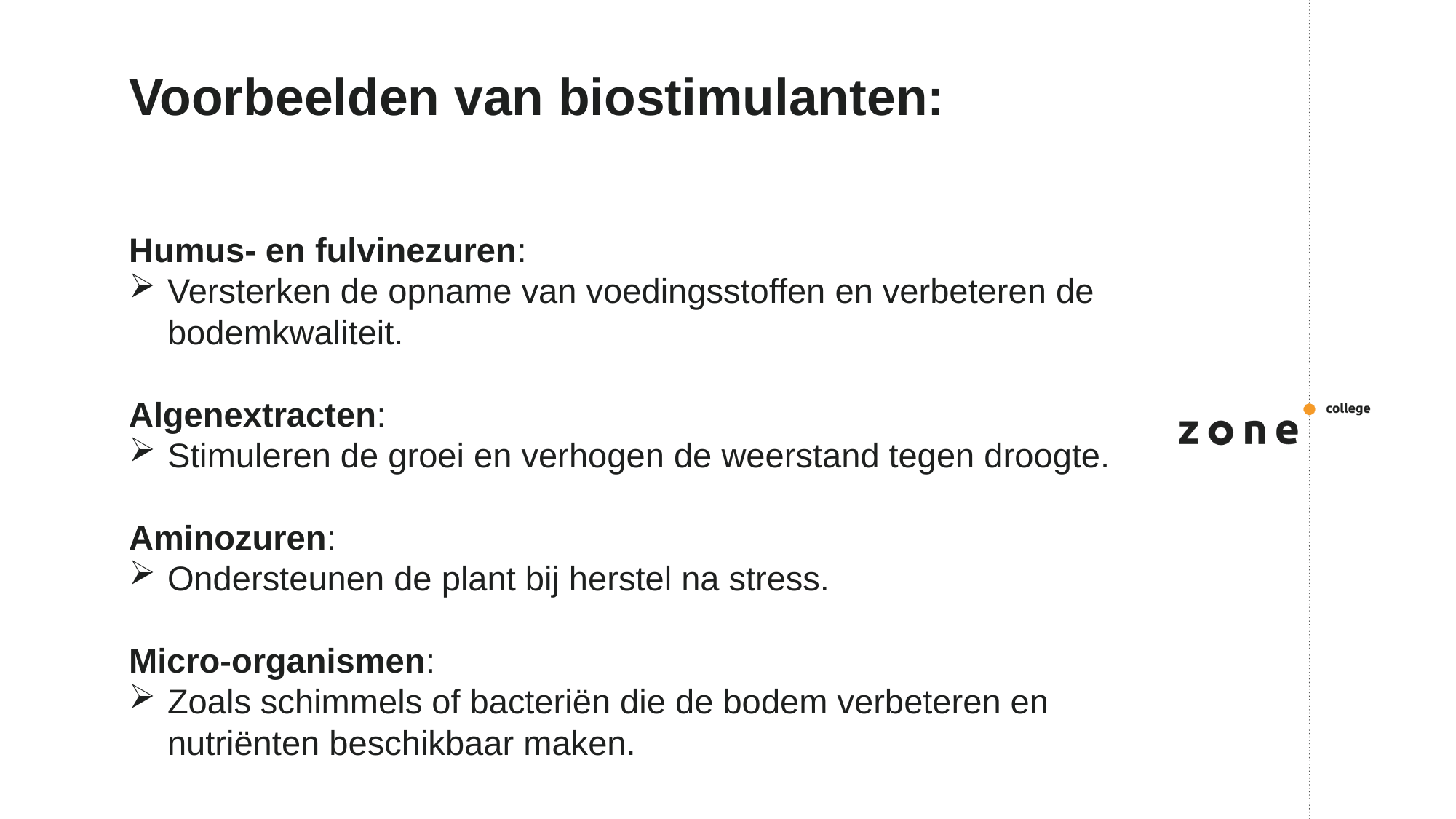

# Voorbeelden van biostimulanten:
Humus- en fulvinezuren:
Versterken de opname van voedingsstoffen en verbeteren de bodemkwaliteit.

Algenextracten:
Stimuleren de groei en verhogen de weerstand tegen droogte.

Aminozuren:
Ondersteunen de plant bij herstel na stress.

Micro-organismen:
Zoals schimmels of bacteriën die de bodem verbeteren en nutriënten beschikbaar maken.